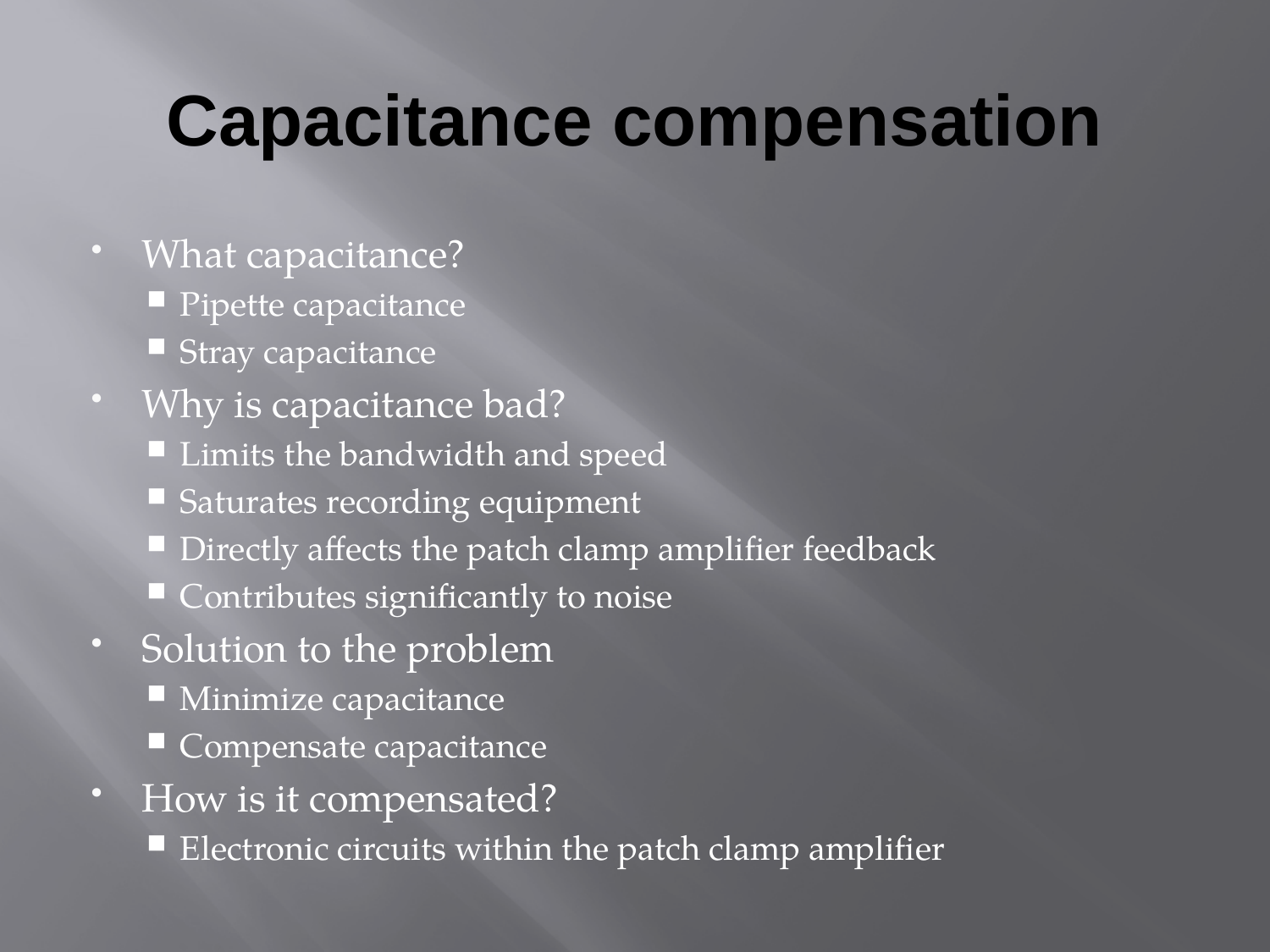

# Capacitance compensation
What capacitance?
Pipette capacitance
Stray capacitance
Why is capacitance bad?
Limits the bandwidth and speed
Saturates recording equipment
Directly affects the patch clamp amplifier feedback
Contributes significantly to noise
Solution to the problem
Minimize capacitance
Compensate capacitance
How is it compensated?
Electronic circuits within the patch clamp amplifier